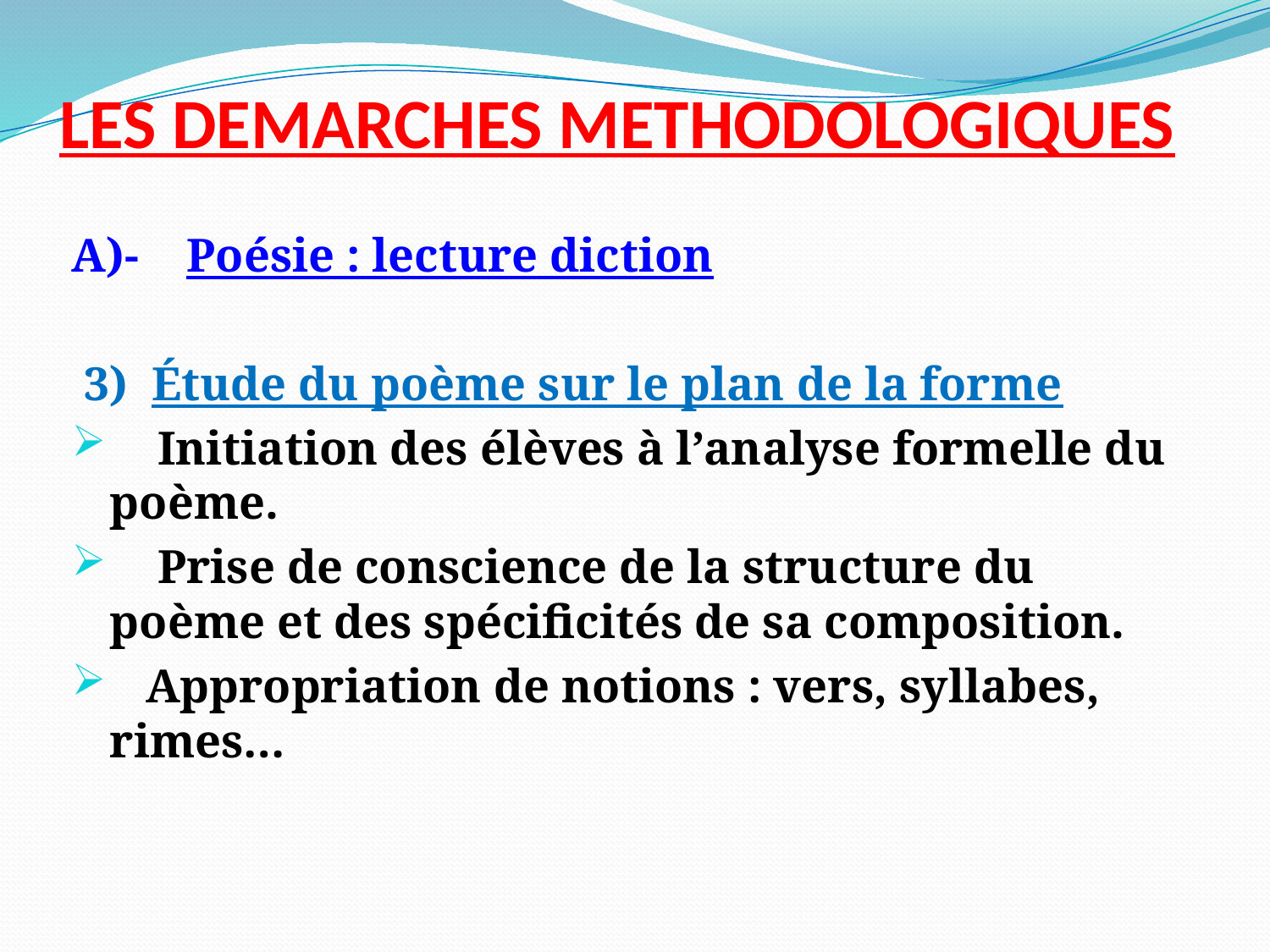

# LES DEMARCHES METHODOLOGIQUES

A)-    Poésie : lecture diction

 3)  Étude du poème sur le plan de la forme
    Initiation des élèves à l’analyse formelle du poème.
    Prise de conscience de la structure du poème et des spécificités de sa composition.
   Appropriation de notions : vers, syllabes, rimes…